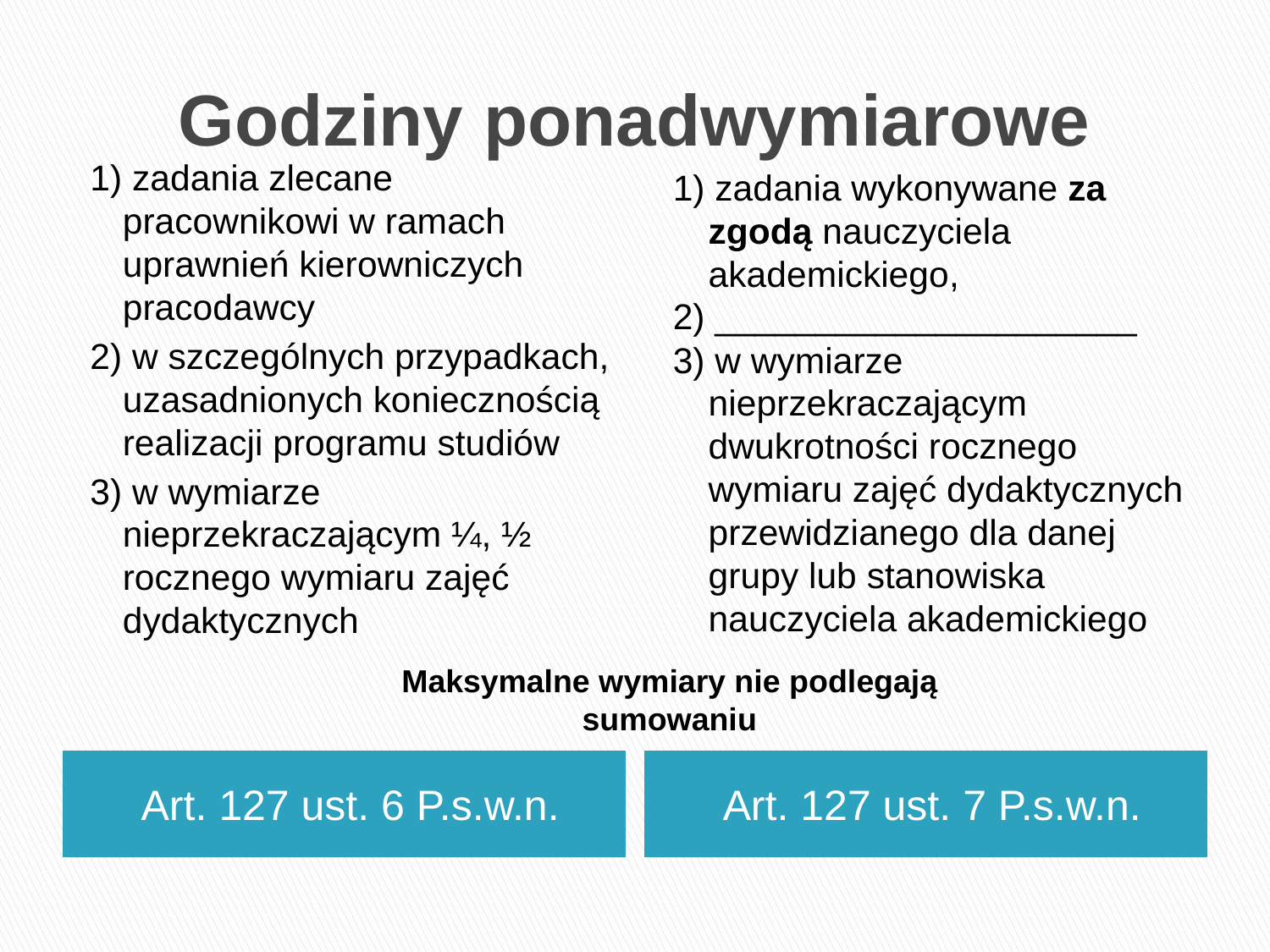

# Godziny ponadwymiarowe
1) zadania zlecane pracownikowi w ramach uprawnień kierowniczych pracodawcy
2) w szczególnych przypadkach, uzasadnionych koniecznością realizacji programu studiów
3) w wymiarze nieprzekraczającym ¼, ½ rocznego wymiaru zajęć dydaktycznych
1) zadania wykonywane za zgodą nauczyciela akademickiego,
2) _____________________
3) w wymiarze nieprzekraczającym dwukrotności rocznego wymiaru zajęć dydaktycznych przewidzianego dla danej grupy lub stanowiska nauczyciela akademickiego
Maksymalne wymiary nie podlegają sumowaniu
Art. 127 ust. 6 P.s.w.n.
Art. 127 ust. 7 P.s.w.n.